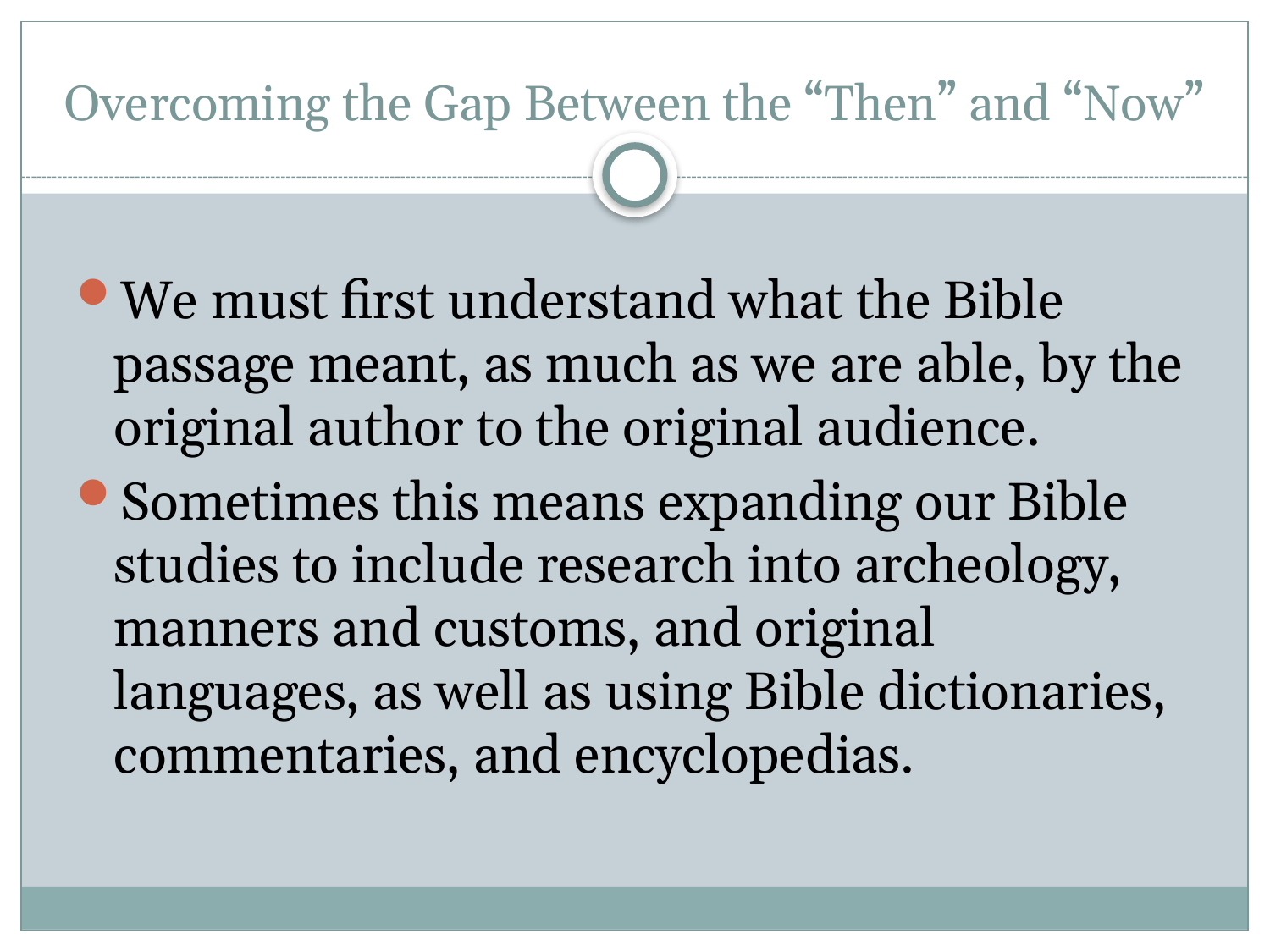

# Overcoming the Gap Between the “Then” and “Now”
We must first understand what the Bible passage meant, as much as we are able, by the original author to the original audience.
Sometimes this means expanding our Bible studies to include research into archeology, manners and customs, and original languages, as well as using Bible dictionaries, commentaries, and encyclopedias.